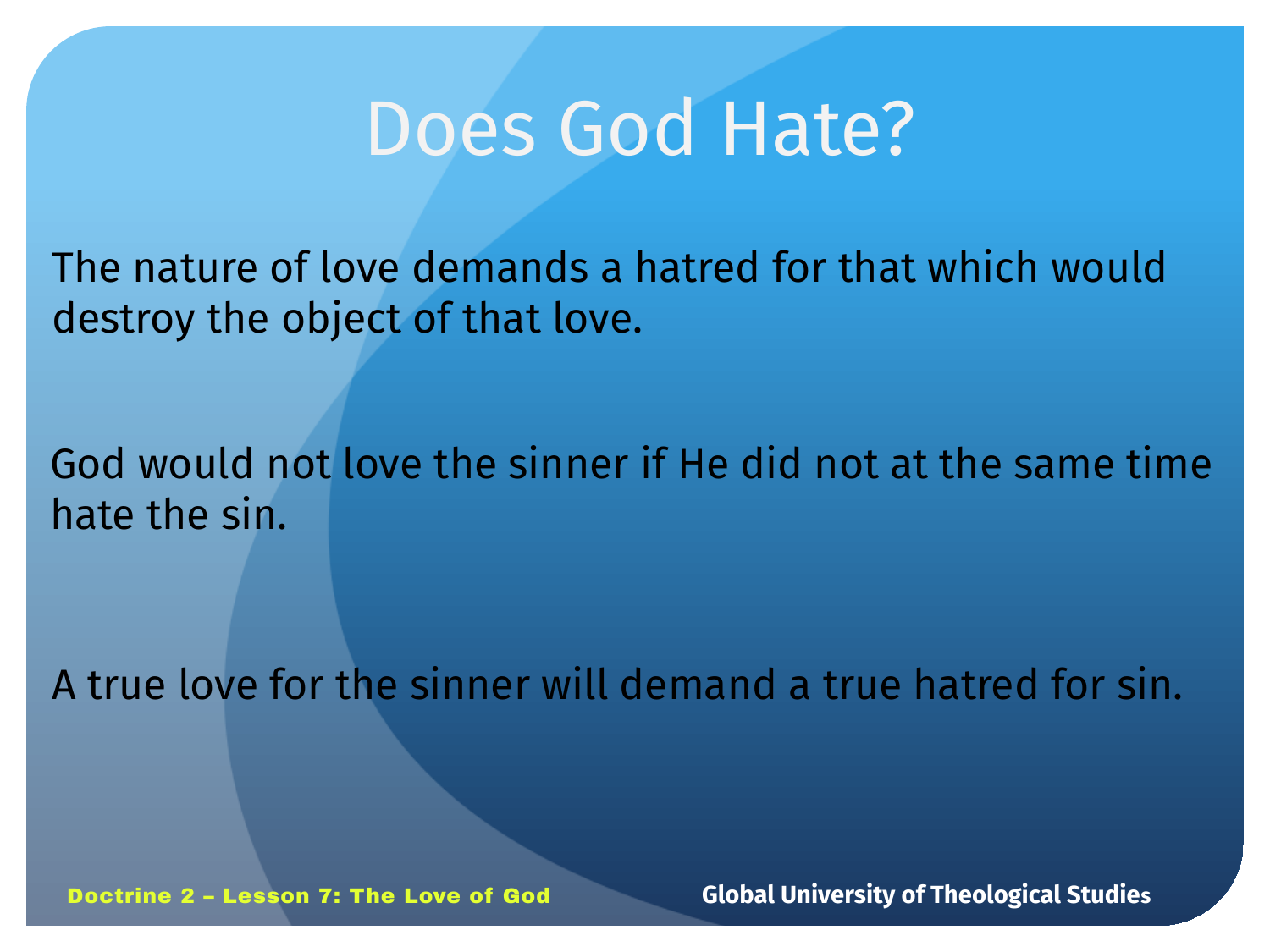

Does God Hate?
The nature of love demands a hatred for that which would destroy the object of that love.
God would not love the sinner if He did not at the same time hate the sin.
A true love for the sinner will demand a true hatred for sin.
Doctrine 2 – Lesson 7: The Love of God		Global University of Theological Studies